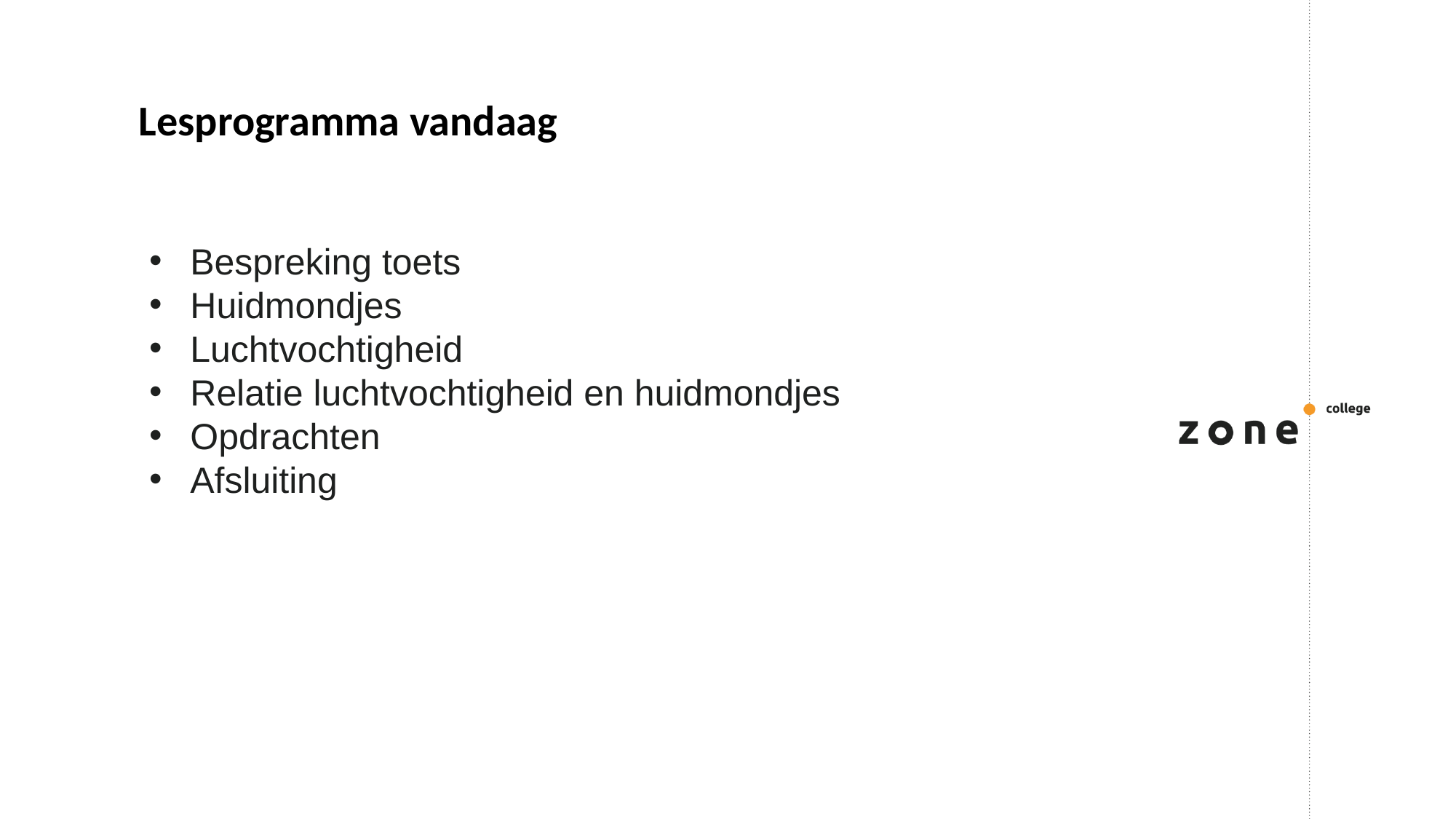

Lesprogramma vandaag
Bespreking toets
Huidmondjes
Luchtvochtigheid
Relatie luchtvochtigheid en huidmondjes
Opdrachten
Afsluiting